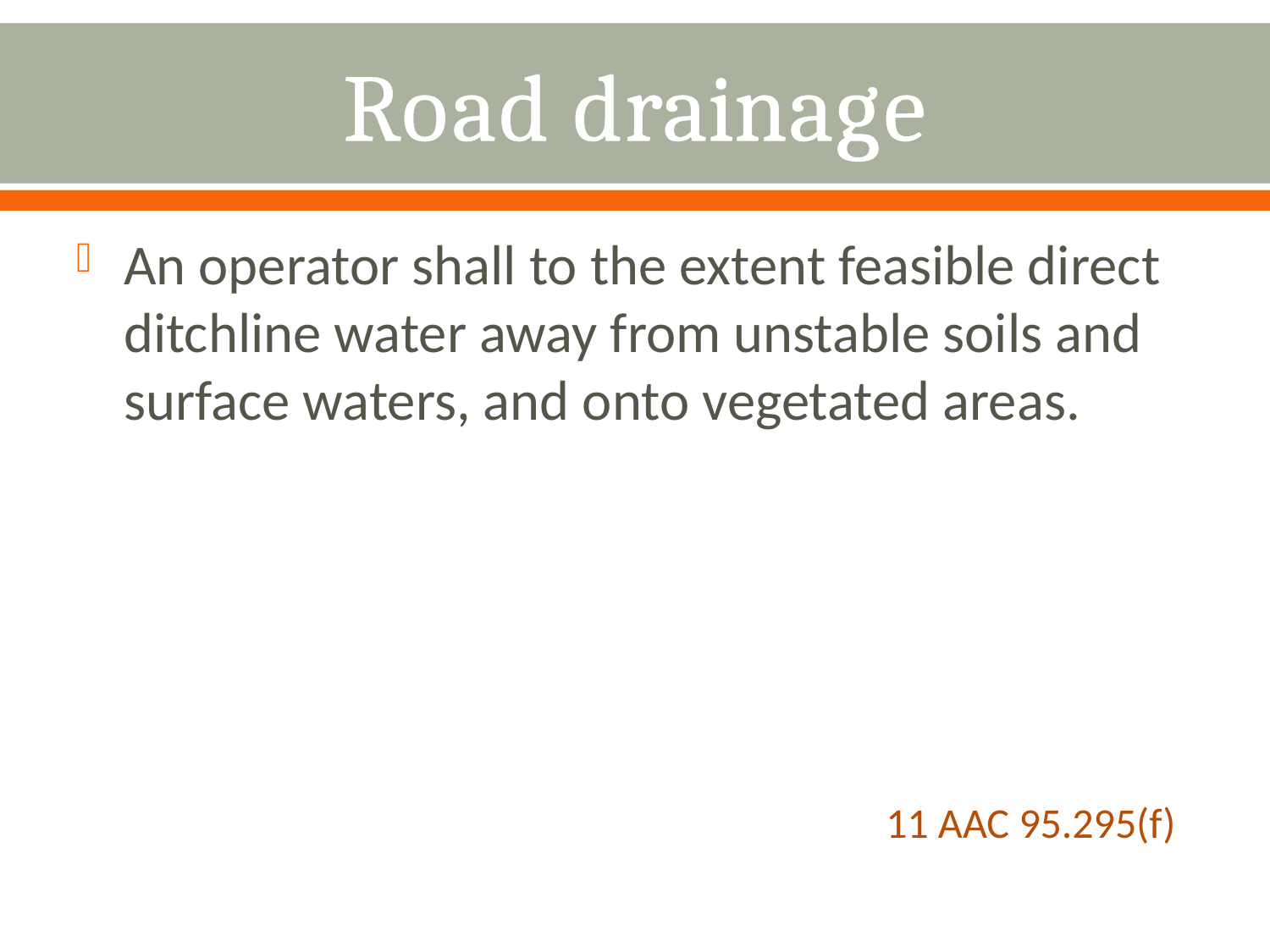

# Road drainage
An operator shall to the extent feasible direct ditchline water away from unstable soils and surface waters, and onto vegetated areas.

						     11 AAC 95.295(f)